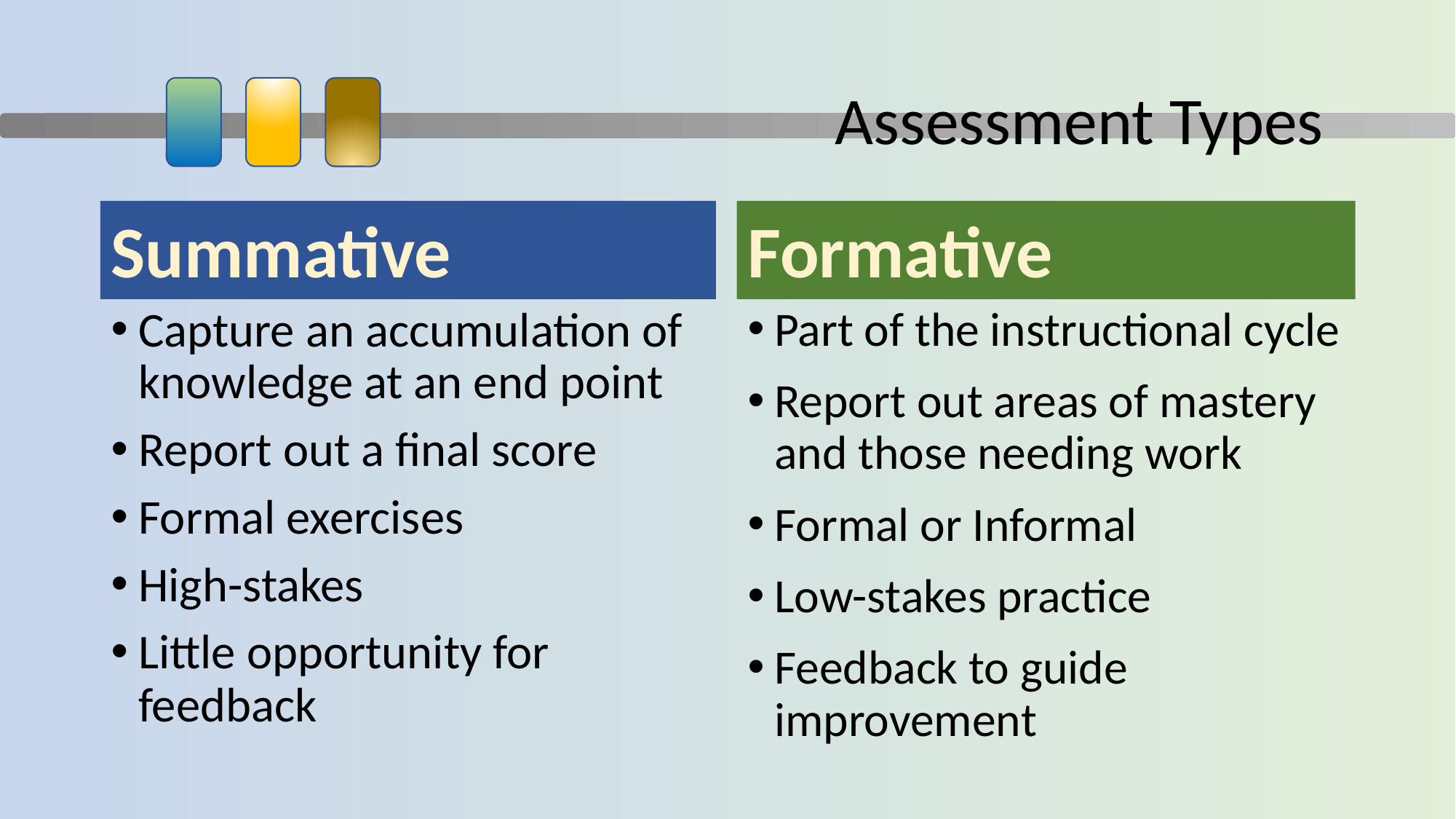

# Assessment Types

Summative
Formative
Part of the instructional cycle
Report out areas of mastery and those needing work
Formal or Informal
Low-stakes practice
Feedback to guide improvement

Capture an accumulation of knowledge at an end point
Report out a final score
Formal exercises
High-stakes
Little opportunity for feedback